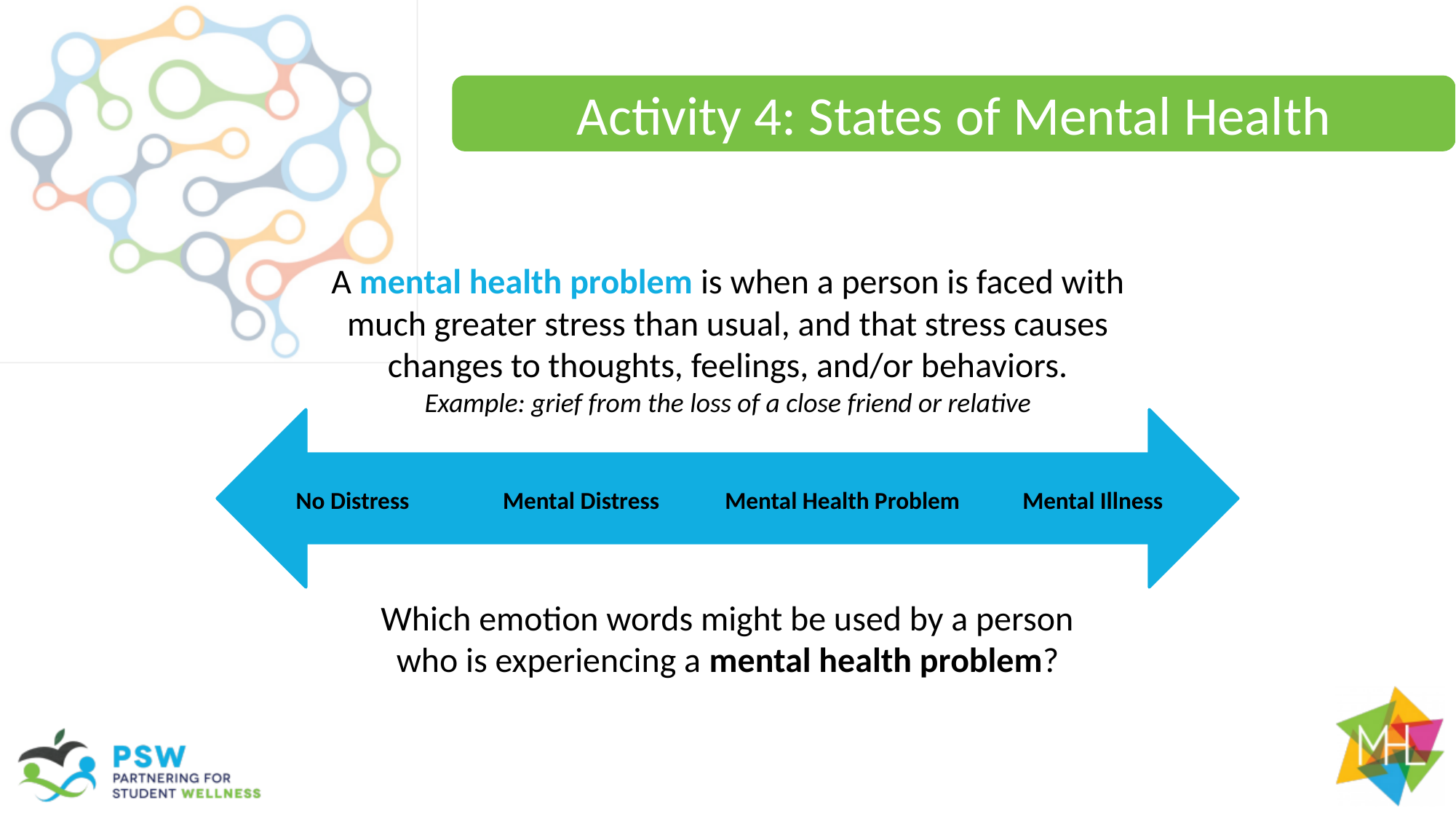

Activity 4: States of Mental Health
A mental health problem is when a person is faced with much greater stress than usual, and that stress causes changes to thoughts, feelings, and/or behaviors.
Example: grief from the loss of a close friend or relative

Mental Distress
Mental Health Problem
No Distress
Mental Illness
Which emotion words might be used by a person who is experiencing a mental health problem?